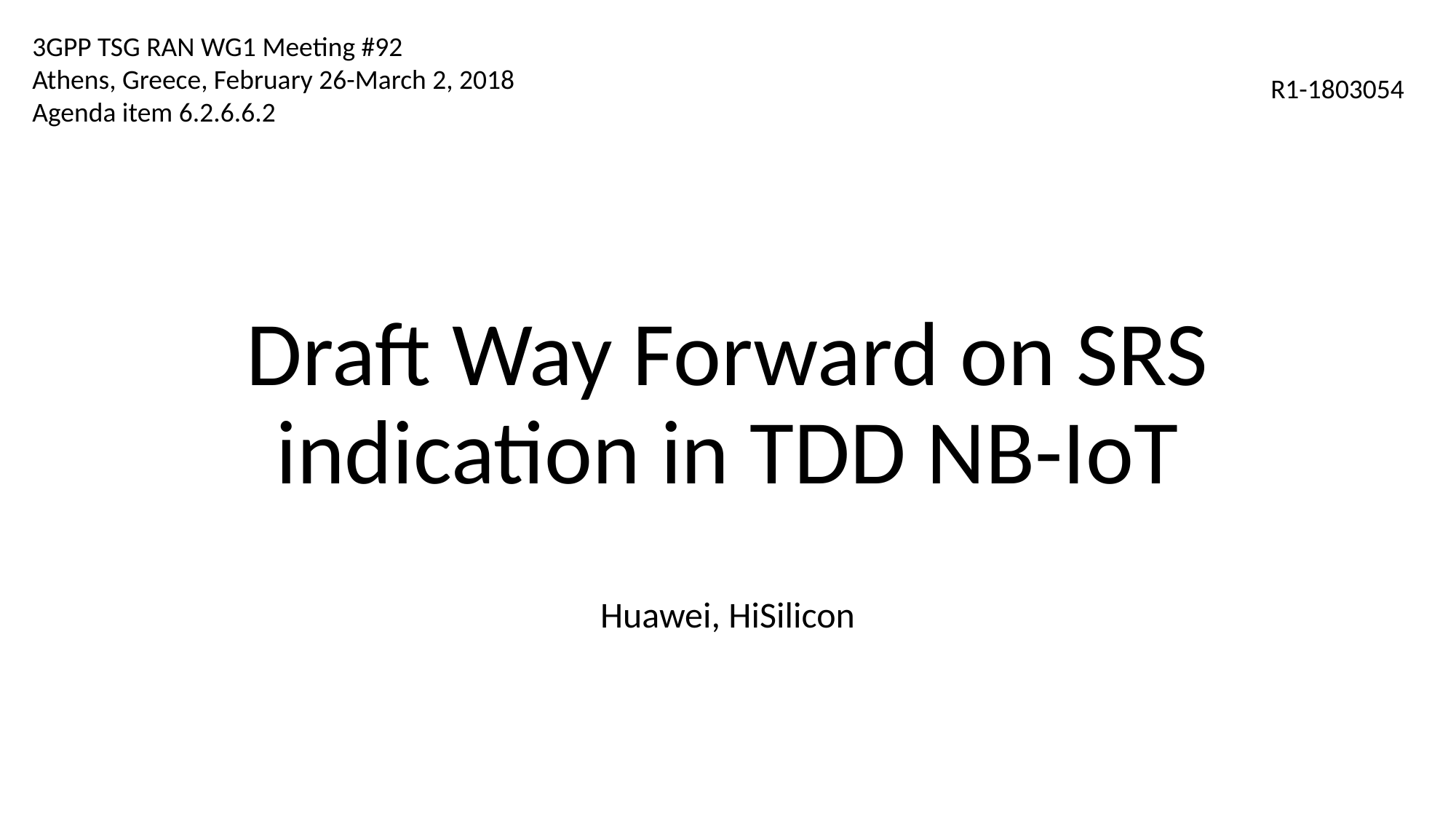

3GPP TSG RAN WG1 Meeting #92
Athens, Greece, February 26-March 2, 2018
Agenda item 6.2.6.6.2
R1-1803054
# Draft Way Forward on SRS indication in TDD NB-IoT
Huawei, HiSilicon